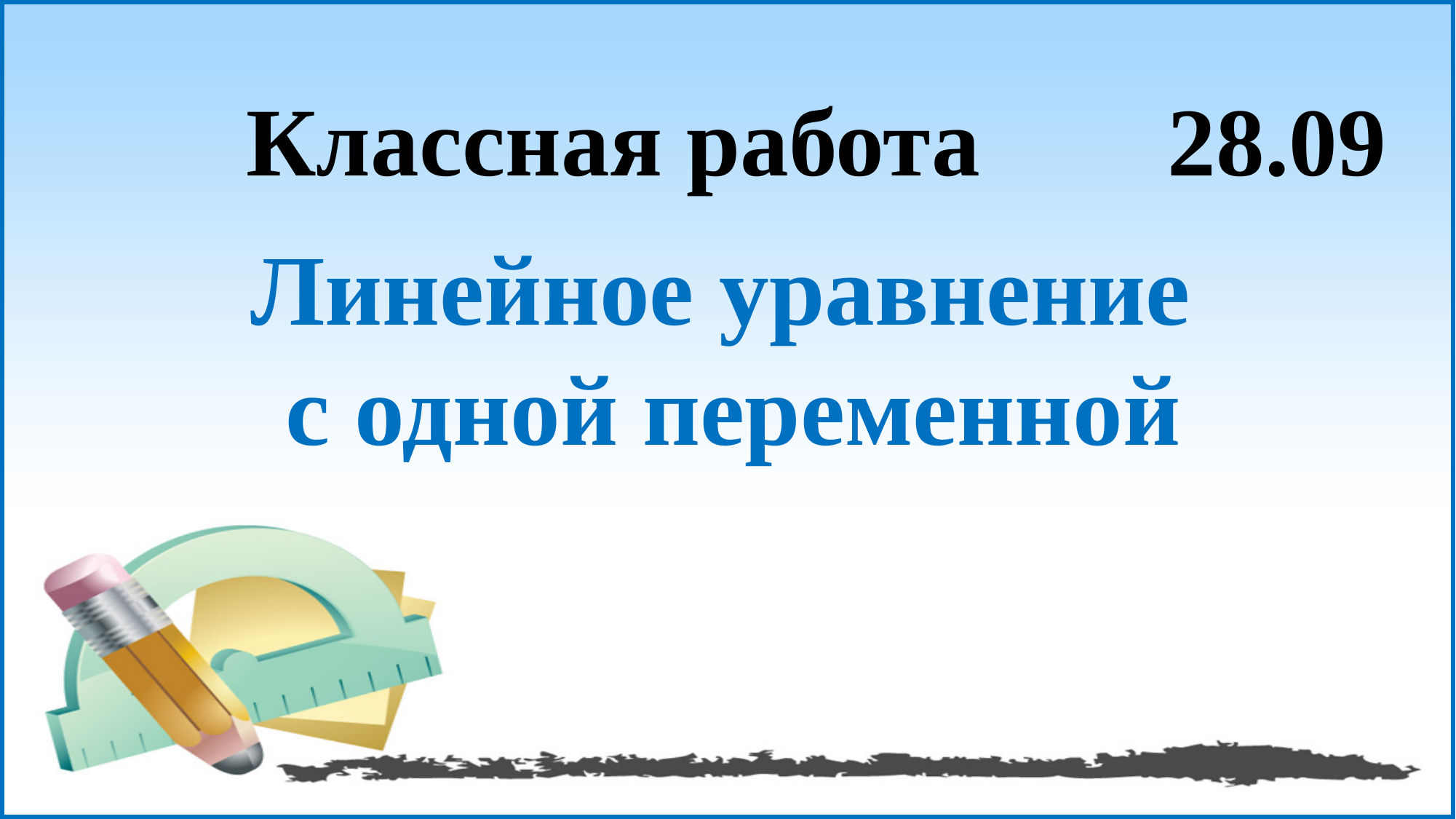

# Классная работа 		  28.09
Линейное уравнение
с одной переменной